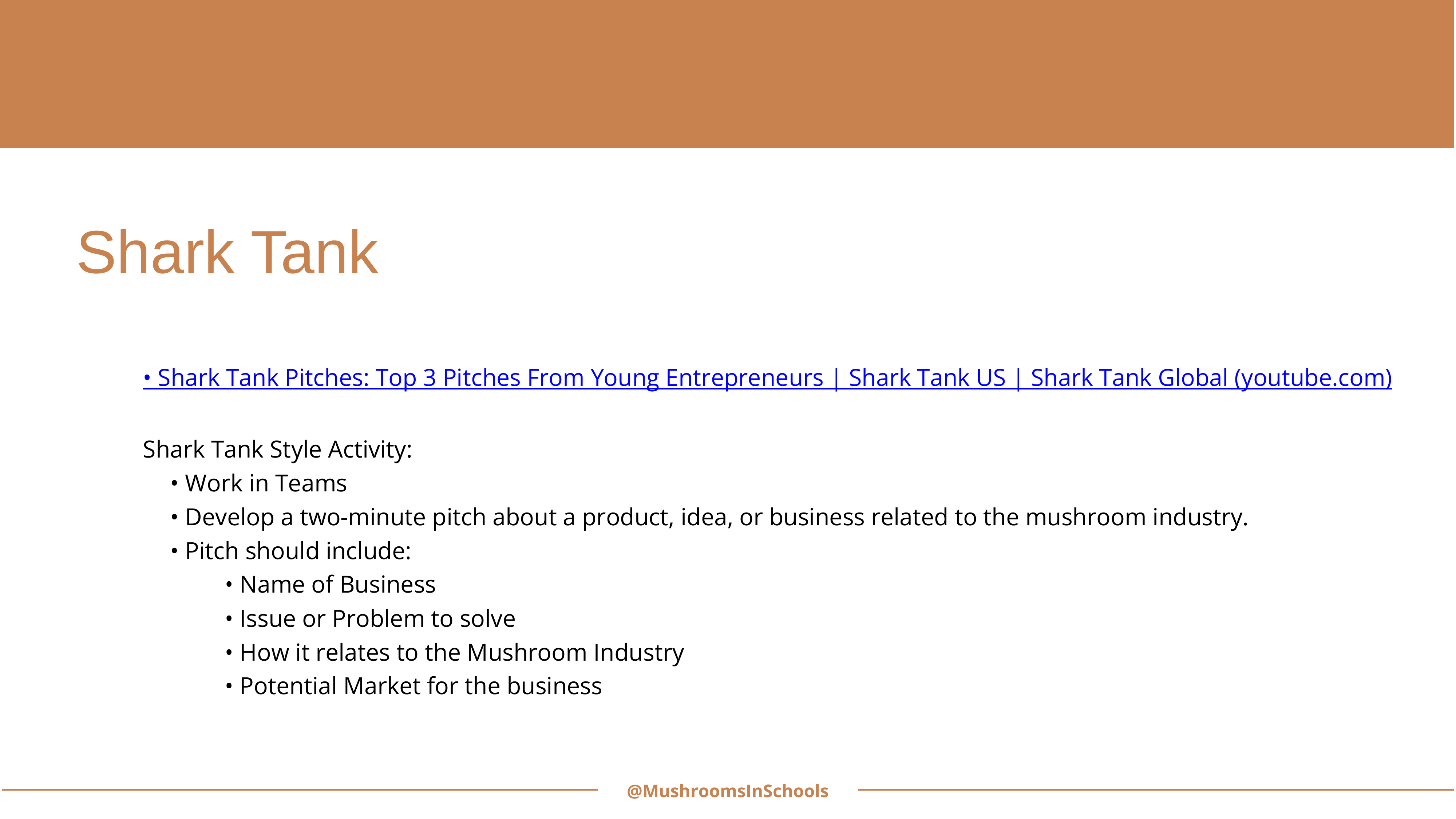

Shark Tank
• Shark Tank Pitches: Top 3 Pitches From Young Entrepreneurs | Shark Tank US | Shark Tank Global (youtube.com)

Shark Tank Style Activity:
• Work in Teams
• Develop a two-minute pitch about a product, idea, or business related to the mushroom industry.
• Pitch should include:
• Name of Business
• Issue or Problem to solve
• How it relates to the Mushroom Industry
• Potential Market for the business
@MushroomsInSchools